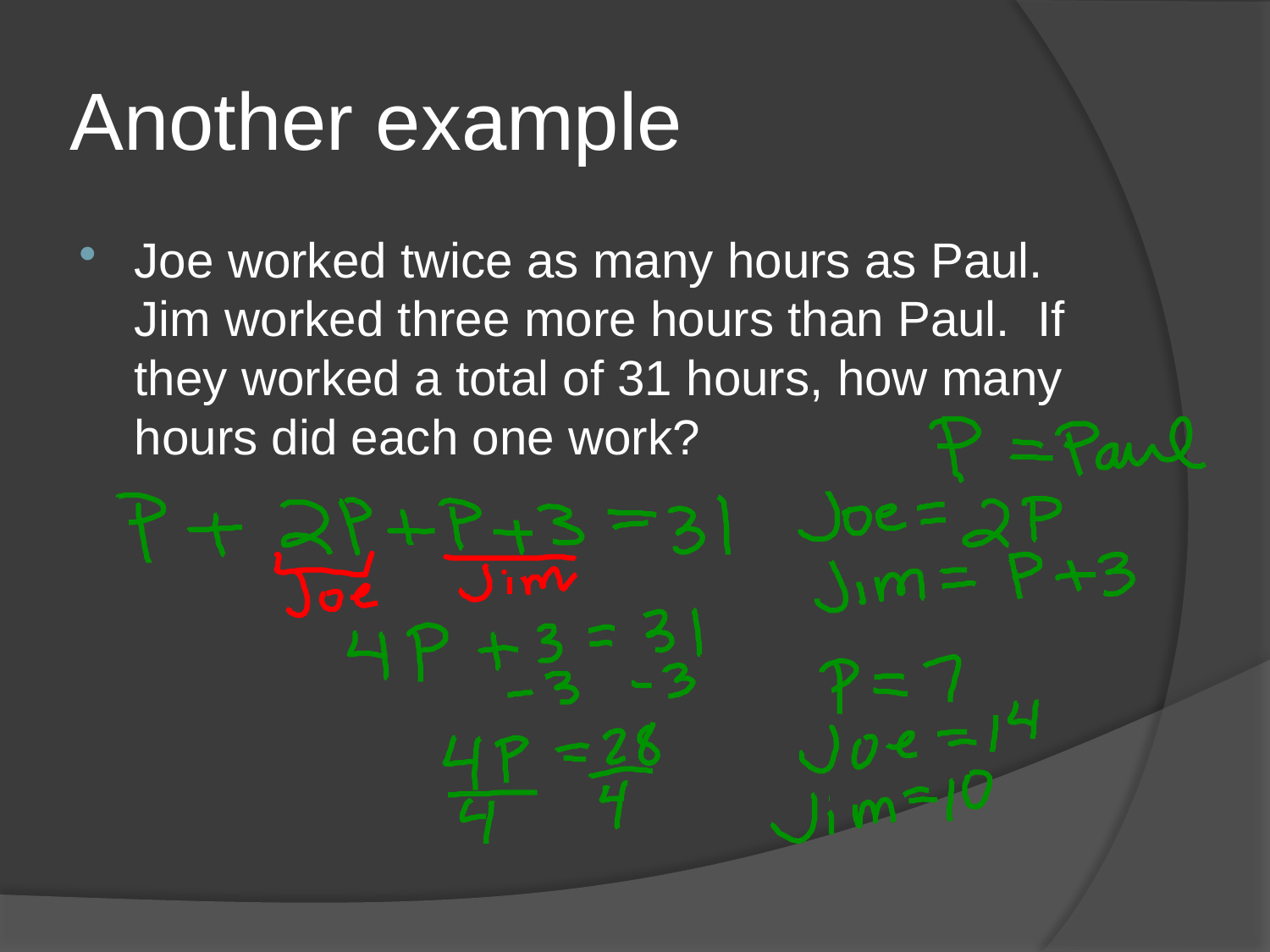

# Another example
Joe worked twice as many hours as Paul.  Jim worked three more hours than Paul.  If they worked a total of 31 hours, how many hours did each one work?